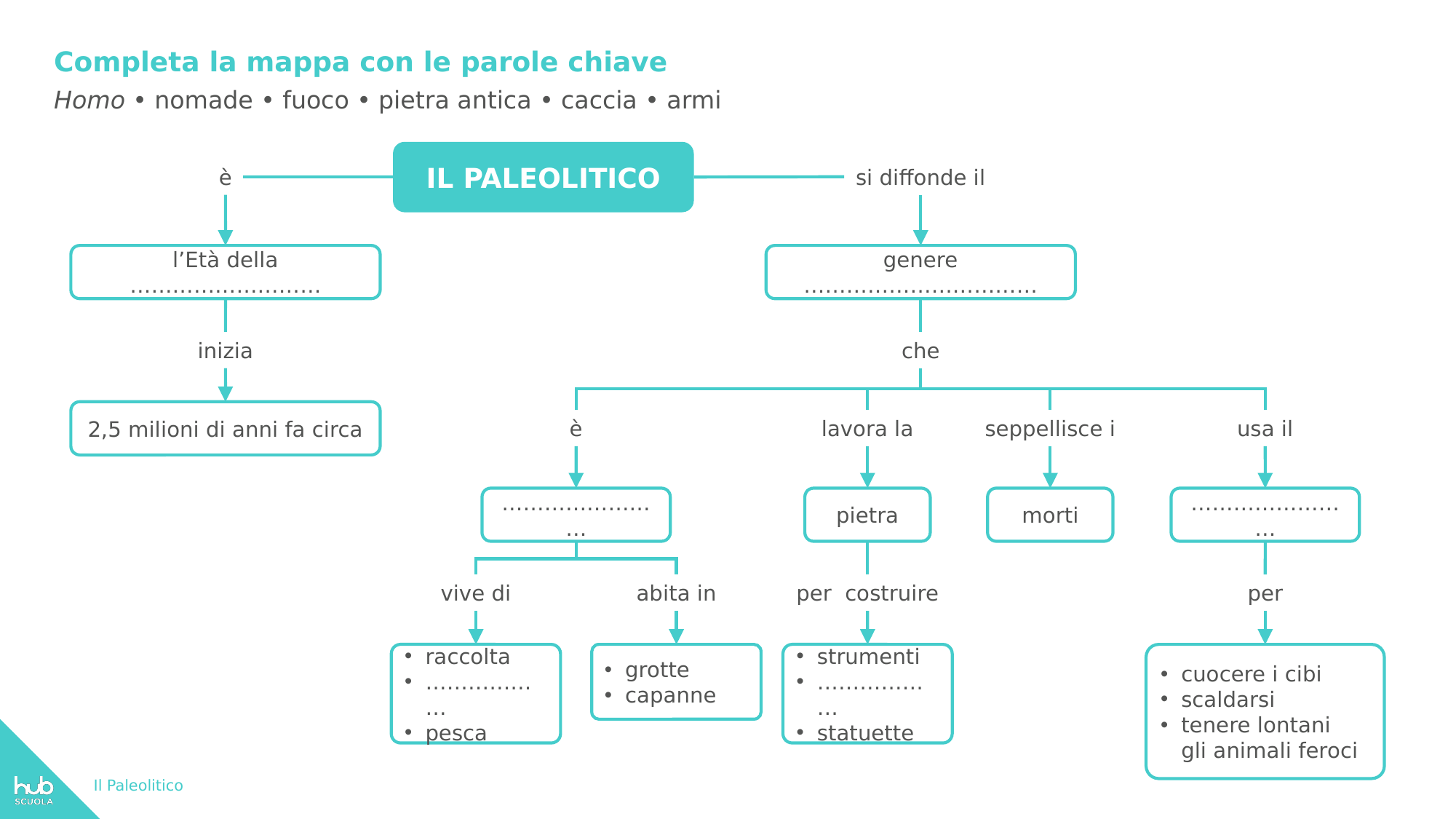

Completa la mappa con le parole chiave
Homo • nomade • fuoco • pietra antica • caccia • armi
IL PALEOLITICO
è
si diffonde il
l’Età della ………………………
genere ……………………………
inizia
che
2,5 milioni di anni fa circa
è
lavora la
seppellisce i
usa il
……………………
pietra
morti
……………………
vive di
abita in
per  costruire
per
raccolta
………………
pesca
grotte
capanne
strumenti
………………
statuette
cuocere i cibi
scaldarsi
tenere lontani
gli animali feroci